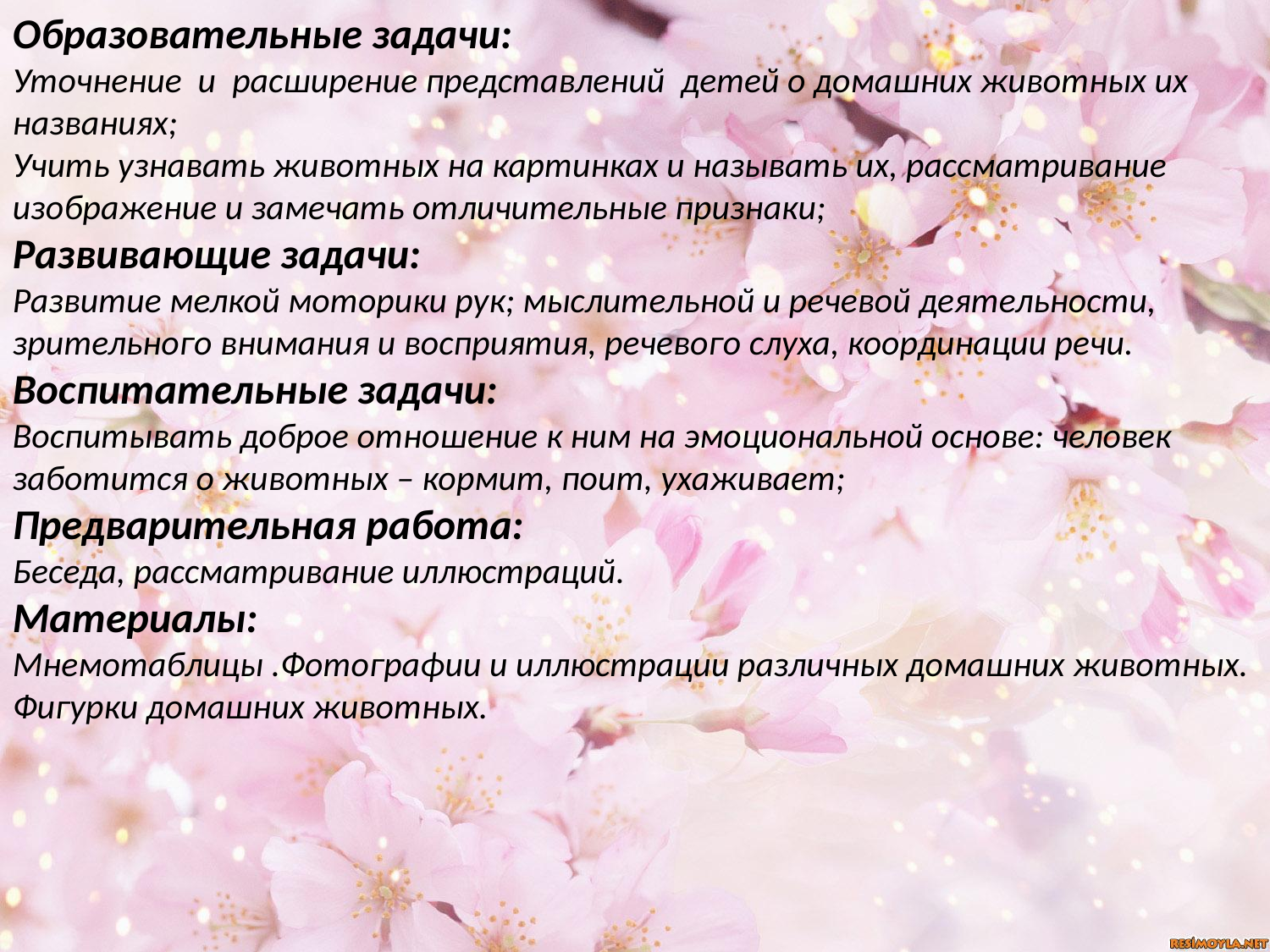

Образовательные задачи:
Уточнение  и  расширение представлений  детей о домашних животных их названиях;
Учить узнавать животных на картинках и называть их, рассматривание изображение и замечать отличительные признаки;
Развивающие задачи:
Развитие мелкой моторики рук; мыслительной и речевой деятельности, зрительного внимания и восприятия, речевого слуха, координации речи.
Воспитательные задачи:
Воспитывать доброе отношение к ним на эмоциональной основе: человек заботится о животных – кормит, поит, ухаживает;
Предварительная работа:
Беседа, рассматривание иллюстраций.
Материалы:
Мнемотаблицы .Фотографии и иллюстрации различных домашних животных. Фигурки домашних животных.